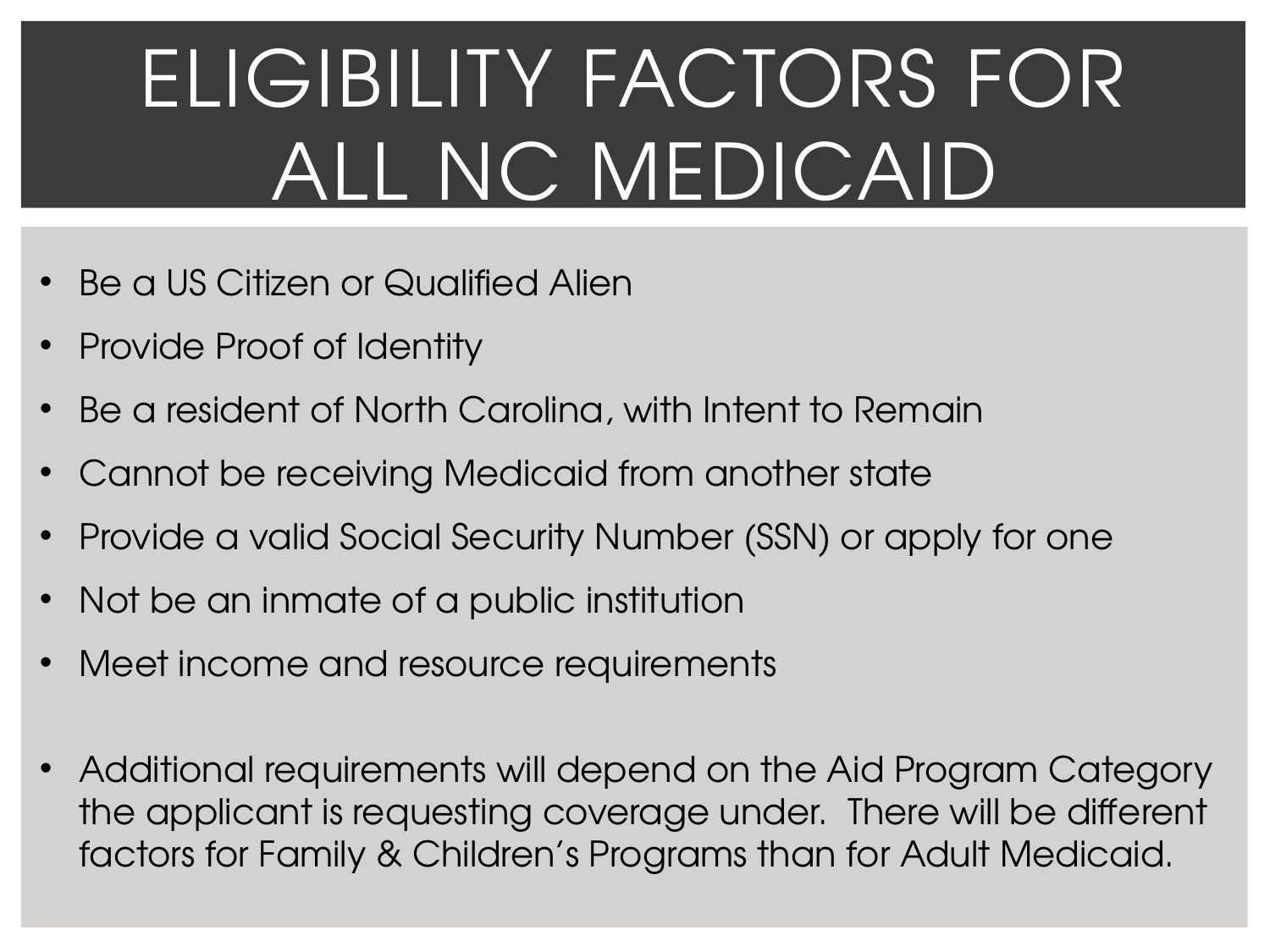

# Eligibility factors for all NC Medicaid
Be a US Citizen or Qualified Alien
Provide Proof of Identity
Be a resident of North Carolina, with Intent to Remain
Cannot be receiving Medicaid from another state
Provide a valid Social Security Number (SSN) or apply for one
Not be an inmate of a public institution
Meet income and resource requirements

Additional requirements will depend on the Aid Program Category the applicant is requesting coverage under.  There will be different factors for Family & Children’s Programs than for Adult Medicaid.